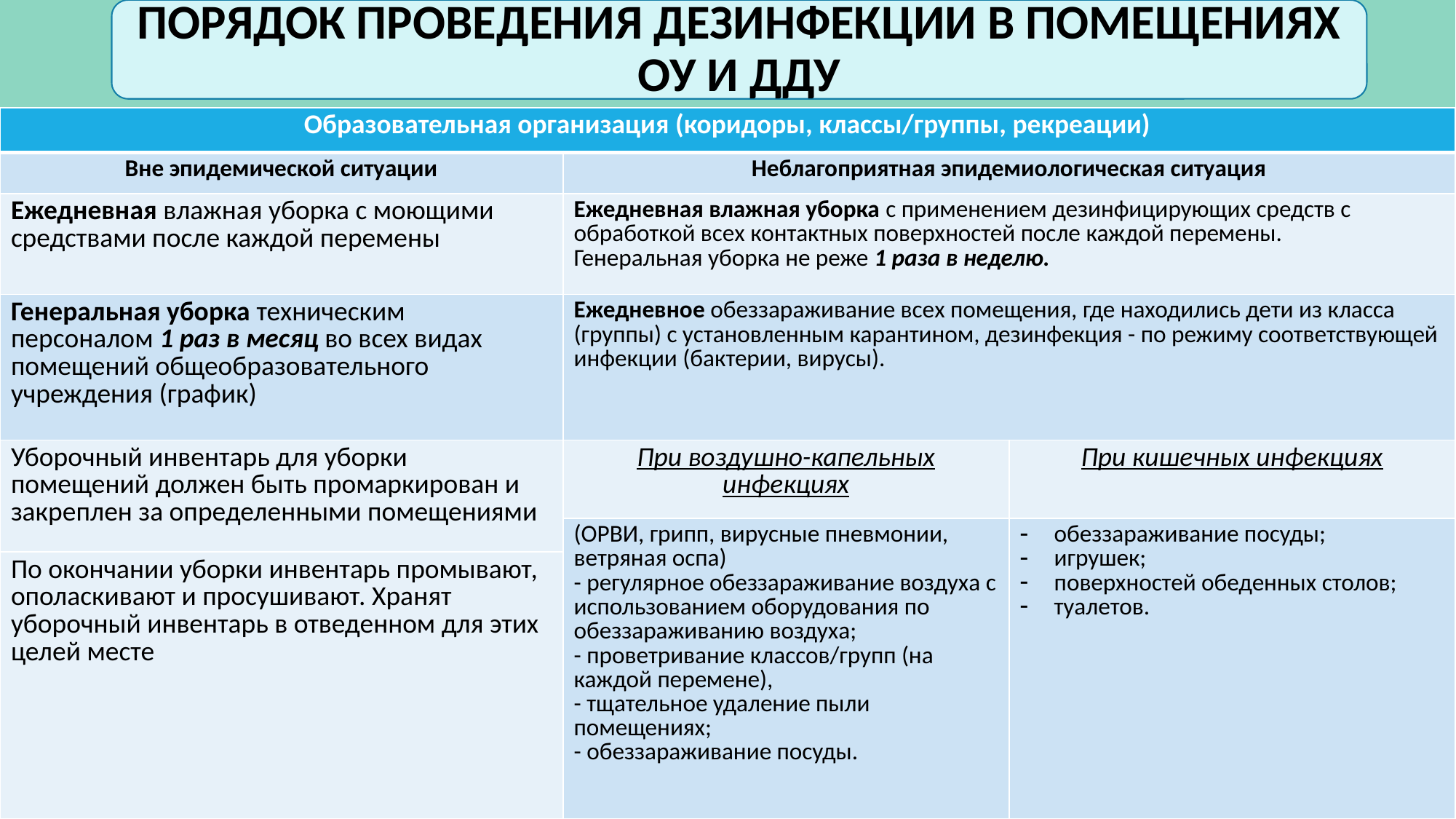

ПОРЯДОК ПРОВЕДЕНИЯ ДЕЗИНФЕКЦИИ В ПОМЕЩЕНИЯХ ОУ И ДДУ
| Образовательная организация (коридоры, классы/группы, рекреации) |  |  |
| --- | --- | --- |
| Вне эпидемической ситуации | Неблагоприятная эпидемиологическая ситуация |  |
| Ежедневная влажная уборка с моющими средствами после каждой перемены | Ежедневная влажная уборка с применением дезинфицирующих средств с обработкой всех контактных поверхностей после каждой перемены. Генеральная уборка не реже 1 раза в неделю. |  |
| Генеральная уборка техническим персоналом 1 раз в месяц во всех видах помещений общеобразовательного учреждения (график) | Ежедневное обеззараживание всех помещения, где находились дети из класса (группы) с установленным карантином, дезинфекция - по режиму соответствующей инфекции (бактерии, вирусы). |  |
| Уборочный инвентарь для уборки помещений должен быть промаркирован и закреплен за определенными помещениями | При воздушно-капельных инфекциях | При кишечных инфекциях |
|  | (ОРВИ, грипп, вирусные пневмонии, ветряная оспа) - регулярное обеззараживание воздуха с использованием оборудования по обеззараживанию воздуха; - проветривание классов/групп (на каждой перемене), - тщательное удаление пыли помещениях; - обеззараживание посуды. | обеззараживание посуды; игрушек; поверхностей обеденных столов; туалетов. |
| По окончании уборки инвентарь промывают, ополаскивают и просушивают. Хранят уборочный инвентарь в отведенном для этих целей месте |  |  |